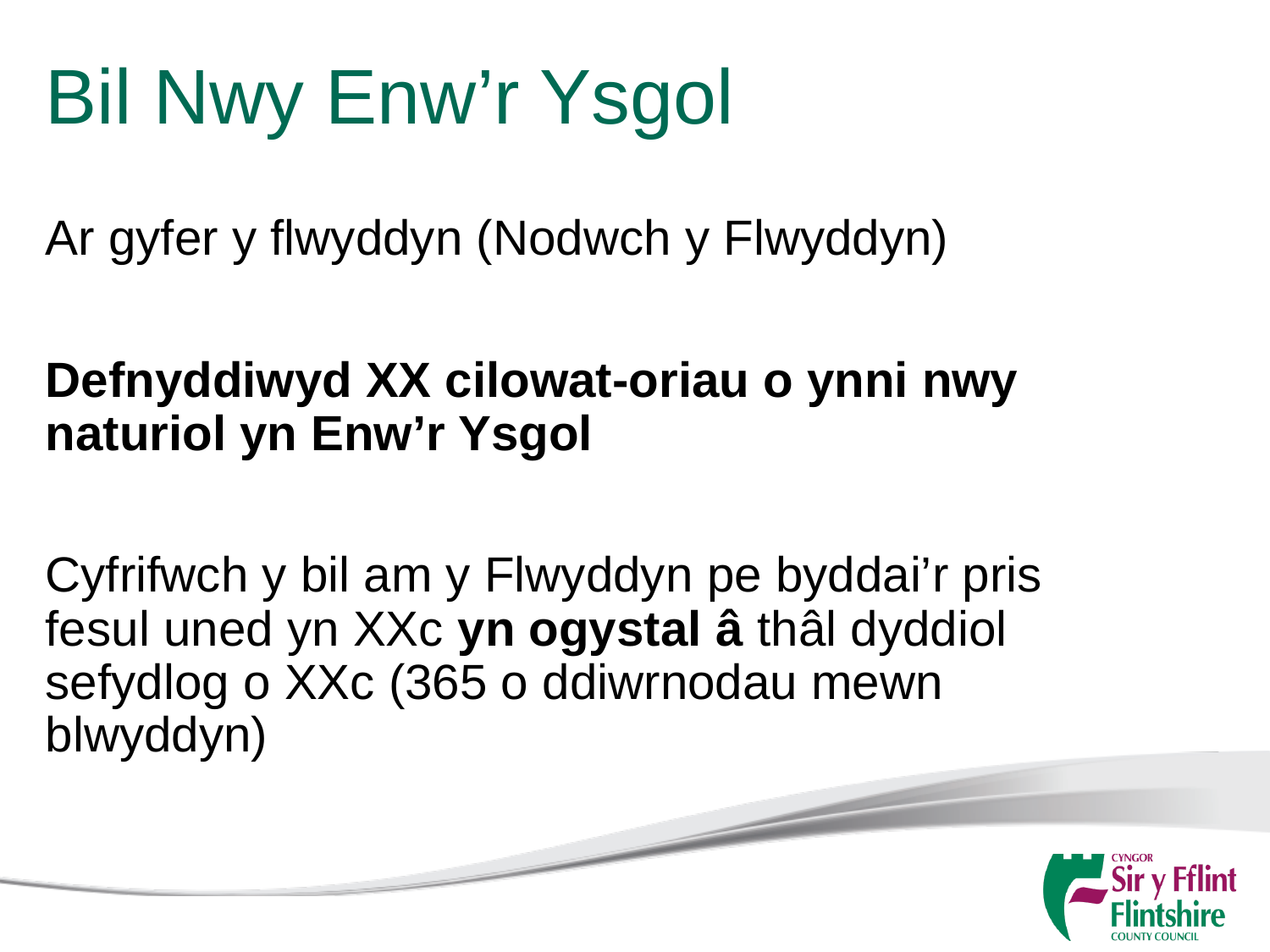

# Bil Nwy Enw’r Ysgol
Ar gyfer y flwyddyn (Nodwch y Flwyddyn)

Defnyddiwyd XX cilowat-oriau o ynni nwy naturiol yn Enw’r Ysgol

Cyfrifwch y bil am y Flwyddyn pe byddai’r pris fesul uned yn XXc yn ogystal â thâl dyddiol sefydlog o XXc (365 o ddiwrnodau mewn blwyddyn)